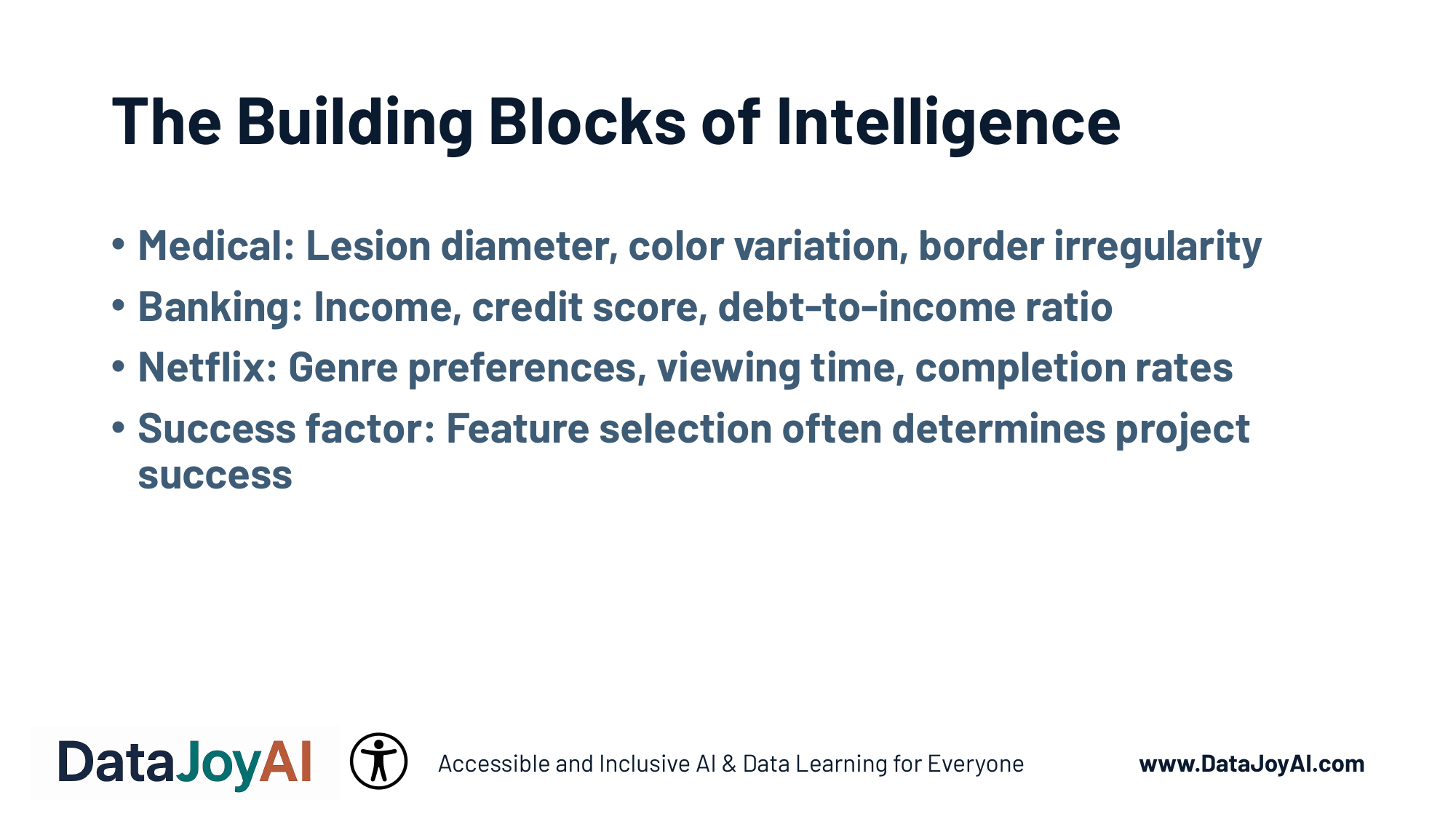

# The Building Blocks of Intelligence
Medical: Lesion diameter, color variation, border irregularity
Banking: Income, credit score, debt-to-income ratio
Netflix: Genre preferences, viewing time, completion rates
Success factor: Feature selection often determines project success